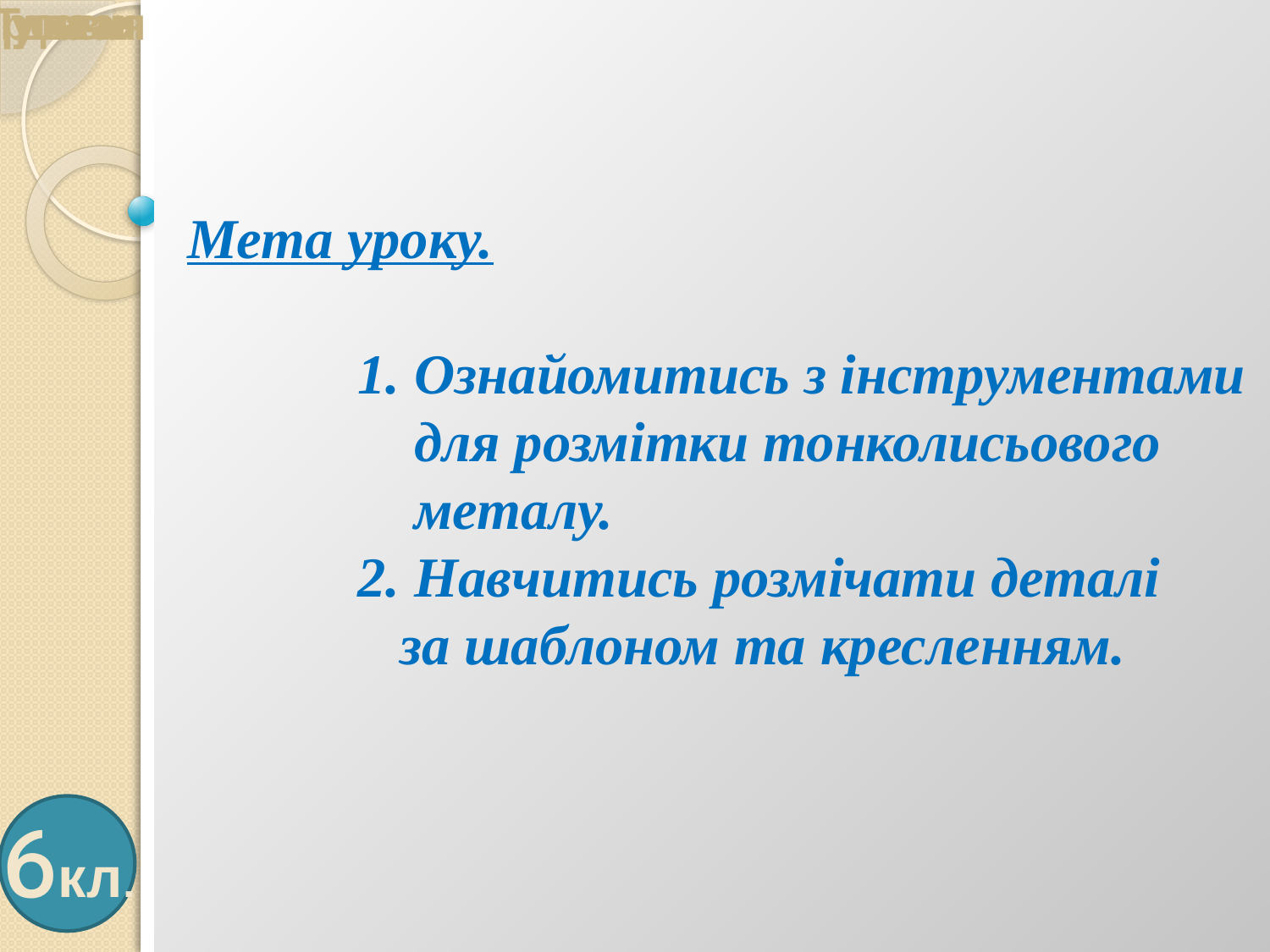

Трудове навчання
Мета уроку.

            1. Ознайомитись з інструментами
                для розмітки тонколисьового
                металу.
            2. Навчитись розмічати деталі
               за шаблоном та кресленням.
6кл.